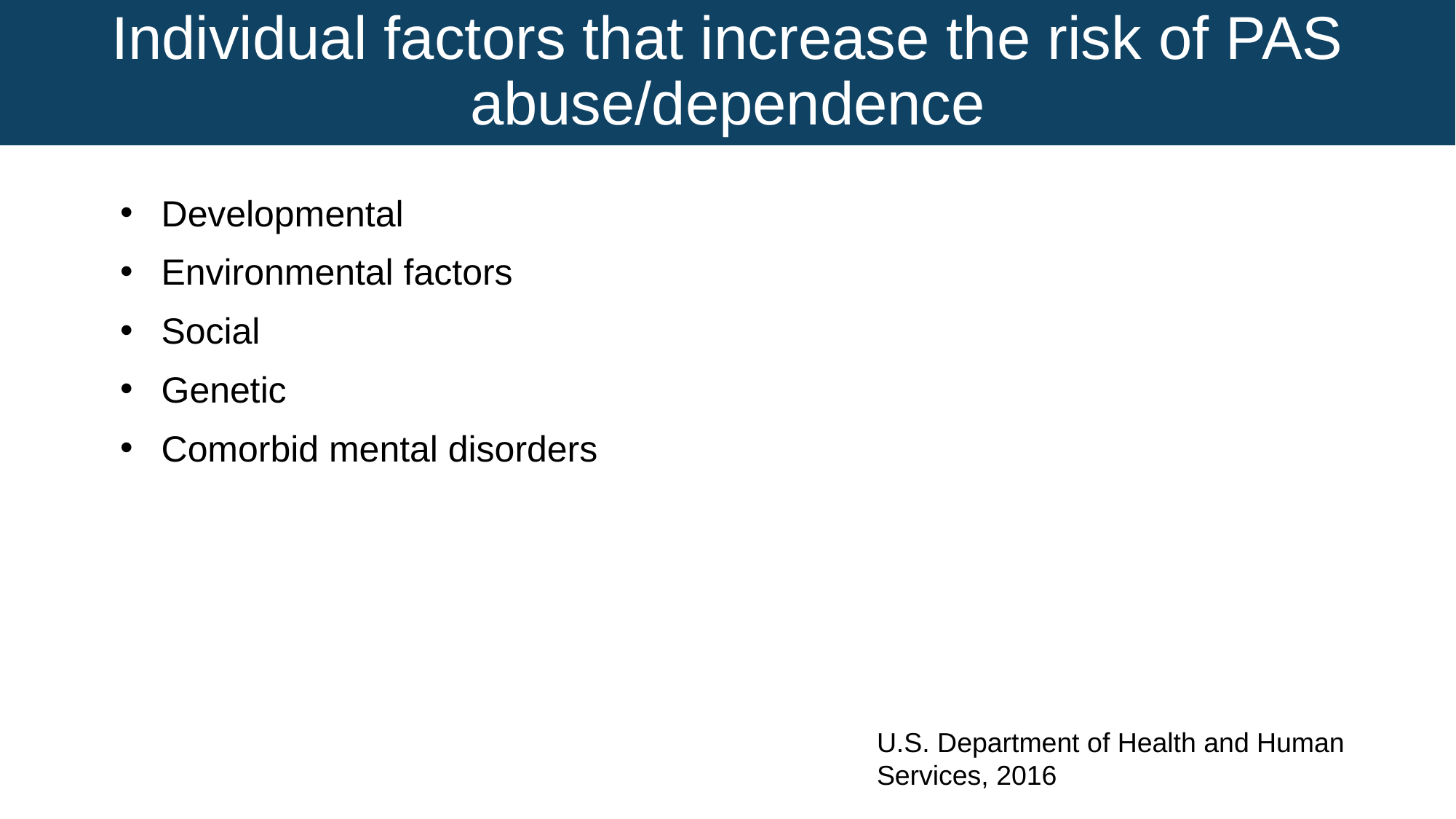

# Individual factors that increase the risk of PAS abuse/dependence
Developmental
Environmental factors
Social
Genetic
Comorbid mental disorders
U.S. Department of Health and Human Services, 2016